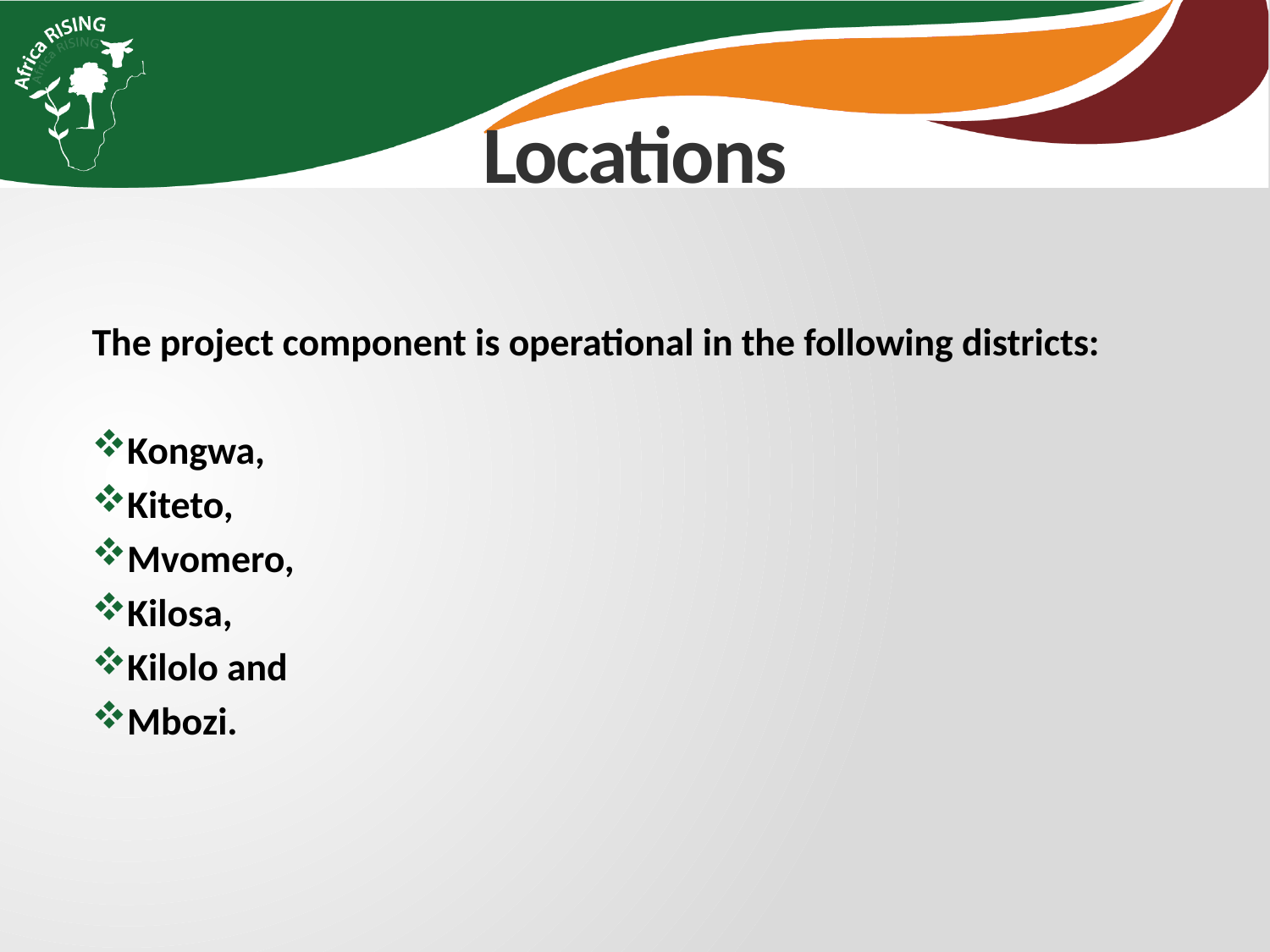

# Locations

The project component is operational in the following districts:

Kongwa,
Kiteto,
Mvomero,
Kilosa,
Kilolo and
Mbozi.